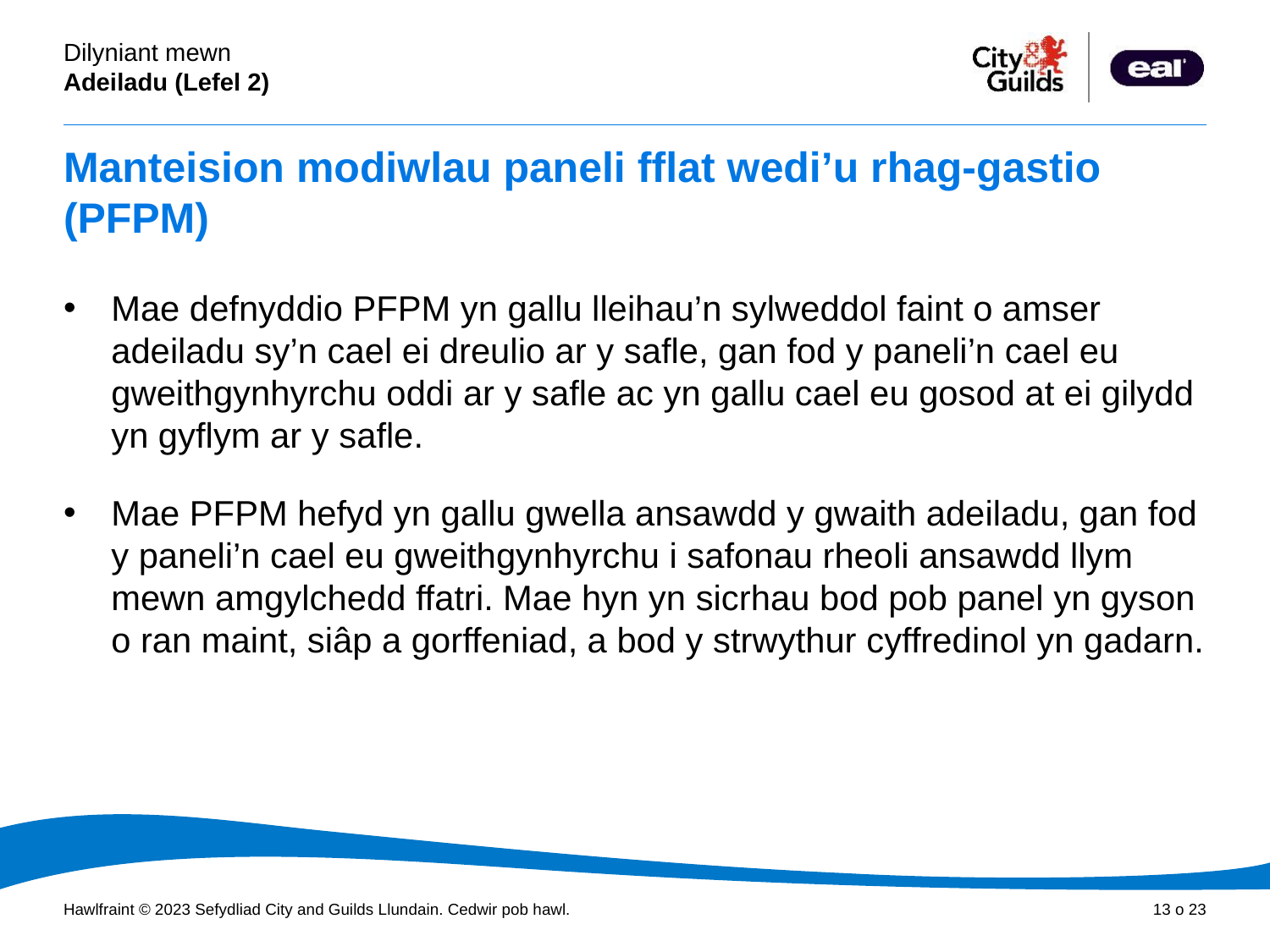

# Manteision modiwlau paneli fflat wedi’u rhag-gastio (PFPM)
Mae defnyddio PFPM yn gallu lleihau’n sylweddol faint o amser adeiladu sy’n cael ei dreulio ar y safle, gan fod y paneli’n cael eu gweithgynhyrchu oddi ar y safle ac yn gallu cael eu gosod at ei gilydd yn gyflym ar y safle.
Mae PFPM hefyd yn gallu gwella ansawdd y gwaith adeiladu, gan fod y paneli’n cael eu gweithgynhyrchu i safonau rheoli ansawdd llym mewn amgylchedd ffatri. Mae hyn yn sicrhau bod pob panel yn gyson o ran maint, siâp a gorffeniad, a bod y strwythur cyffredinol yn gadarn.